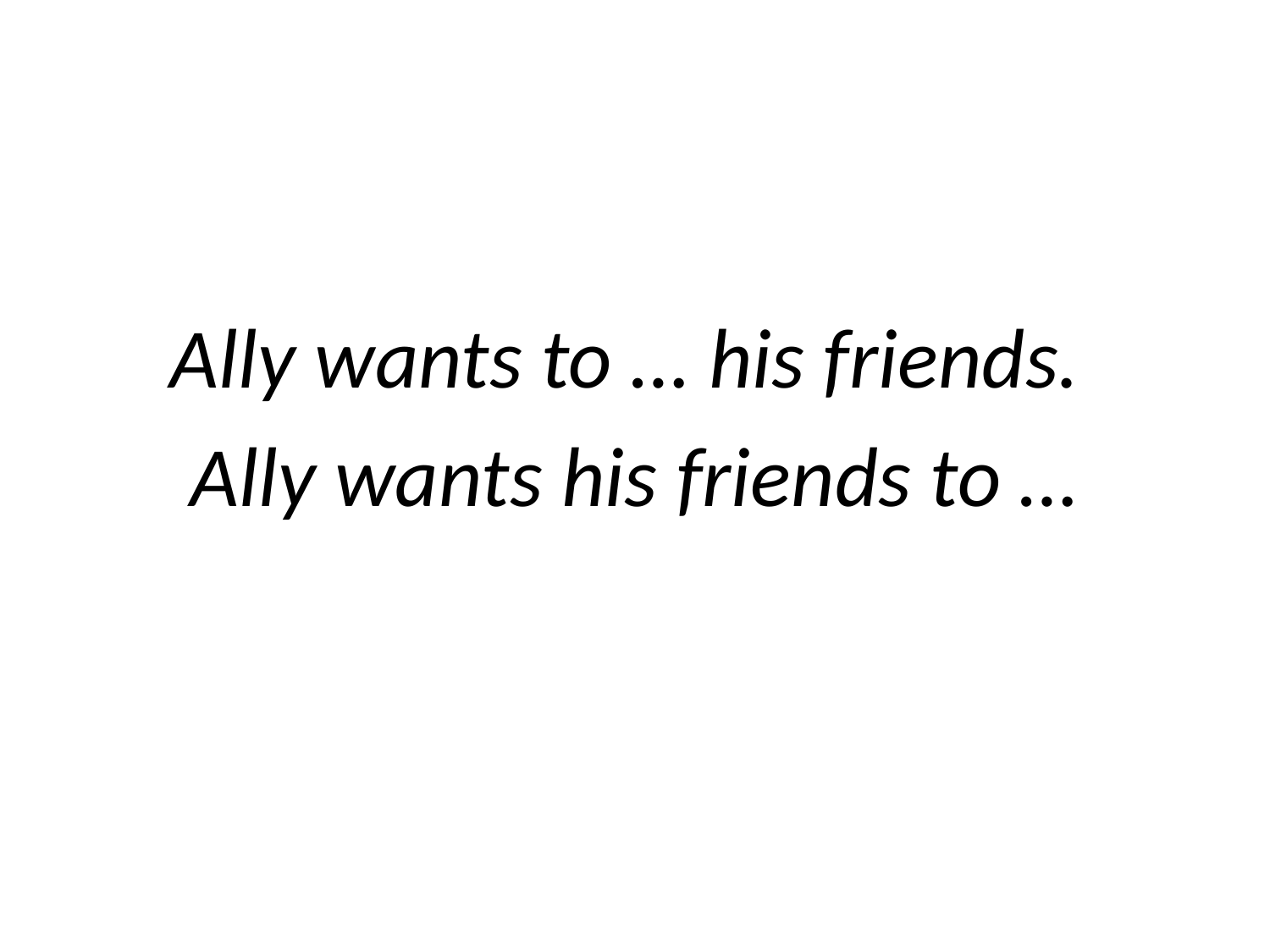

#
Ally wants to … his friends.
Ally wants his friends to …